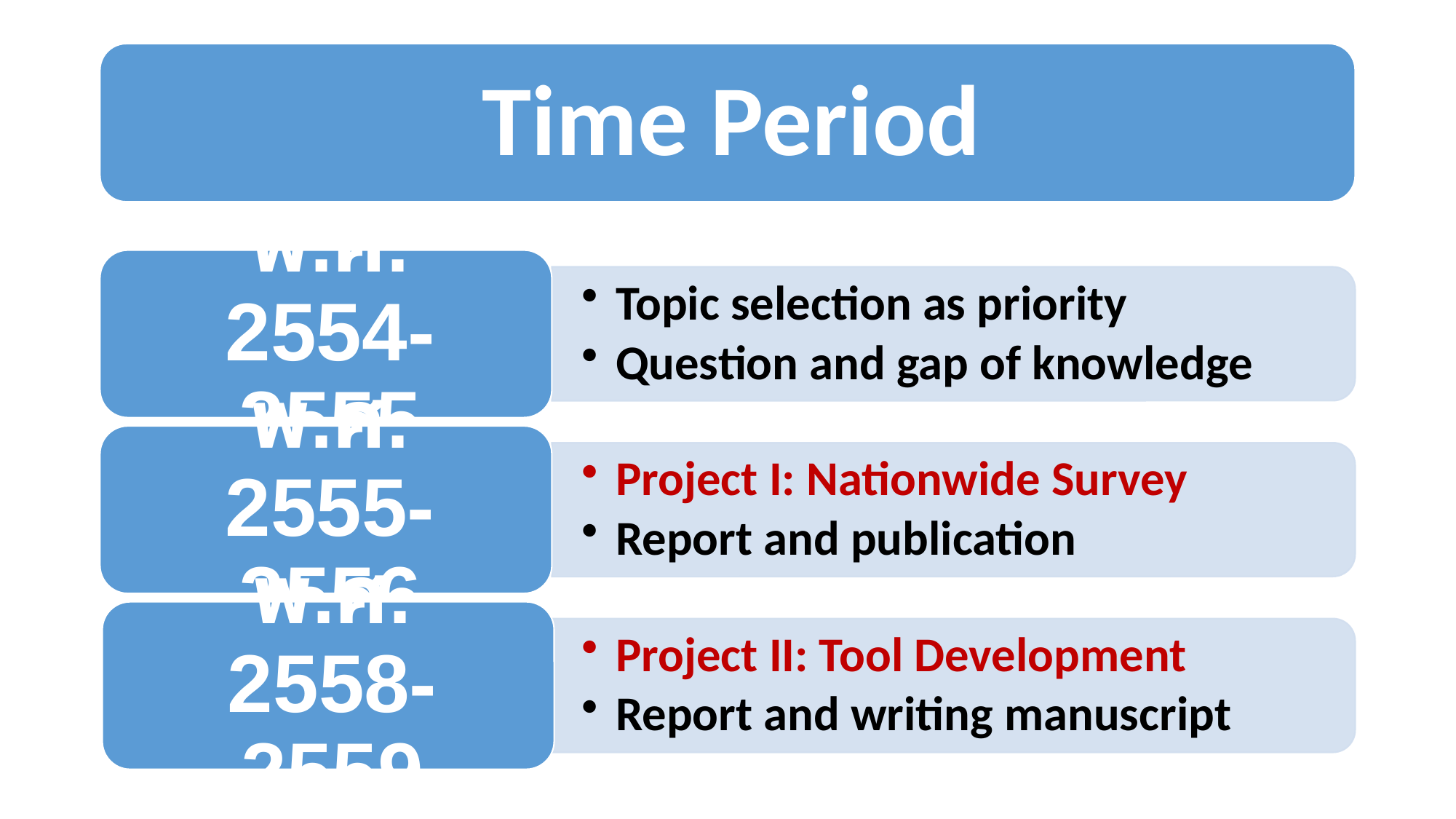

Time Period
Topic selection as priority
Question and gap of knowledge
พ.ศ. 2554-2555
Project I: Nationwide Survey
Report and publication
พ.ศ. 2555-2556
Project II: Tool Development
Report and writing manuscript
พ.ศ. 2558-2559